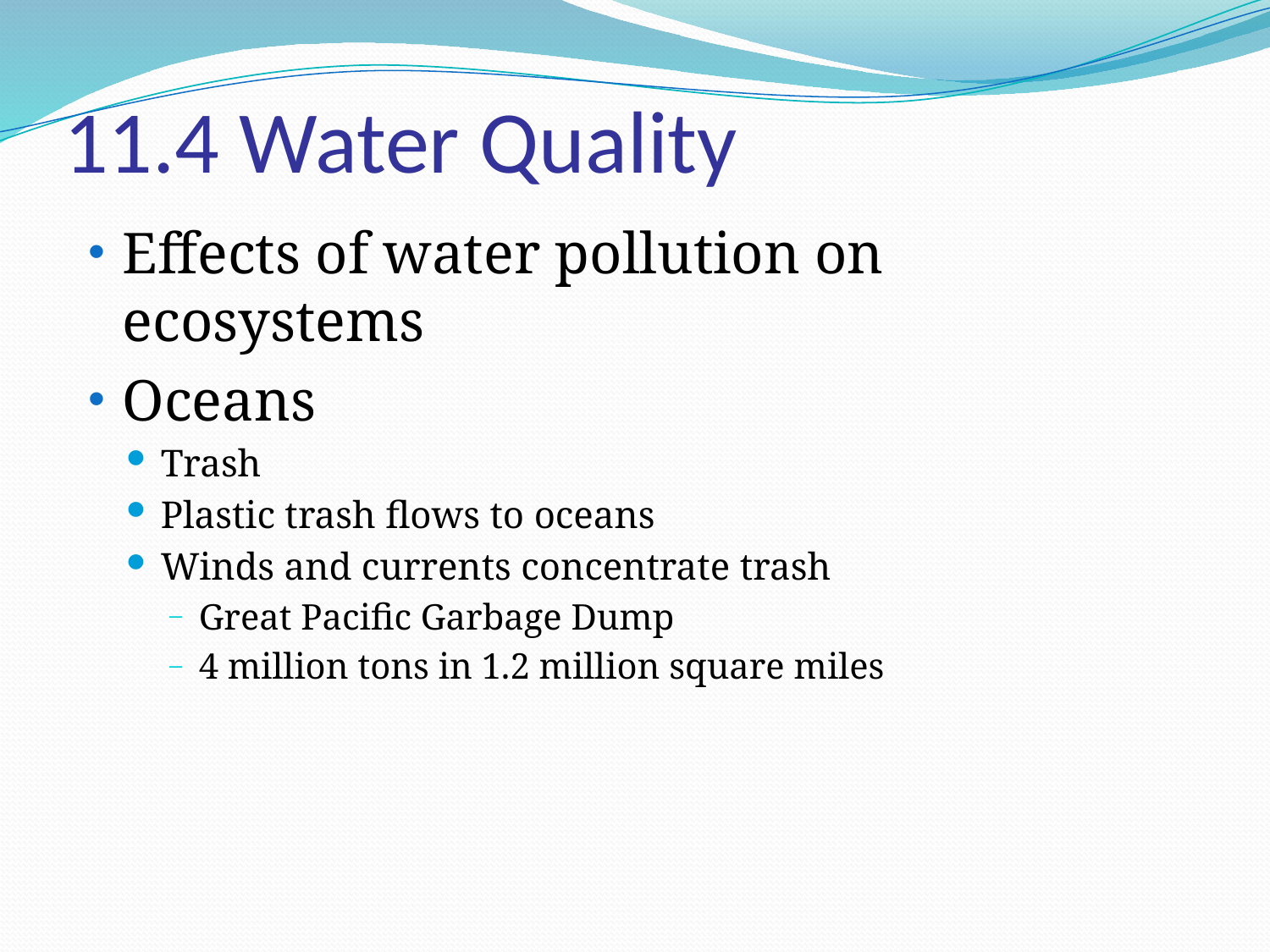

# 11.4 Water Quality
Effects of water pollution on ecosystems
Oceans
Trash
Plastic trash flows to oceans
Winds and currents concentrate trash
Great Pacific Garbage Dump
4 million tons in 1.2 million square miles